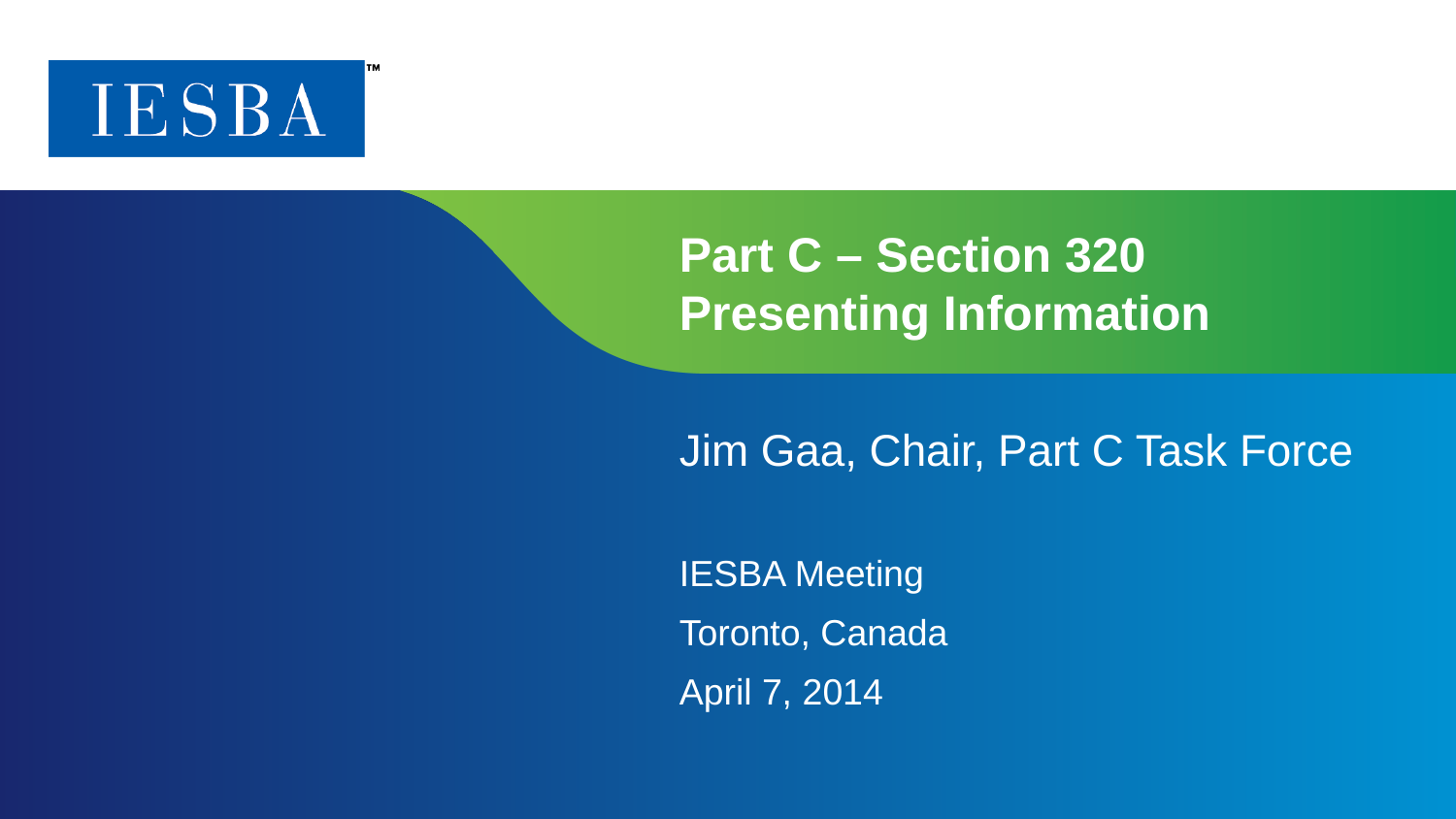

# Part C – Section 320 Presenting Information
Jim Gaa, Chair, Part C Task Force

IESBA Meeting
Toronto, Canada
April 7, 2014